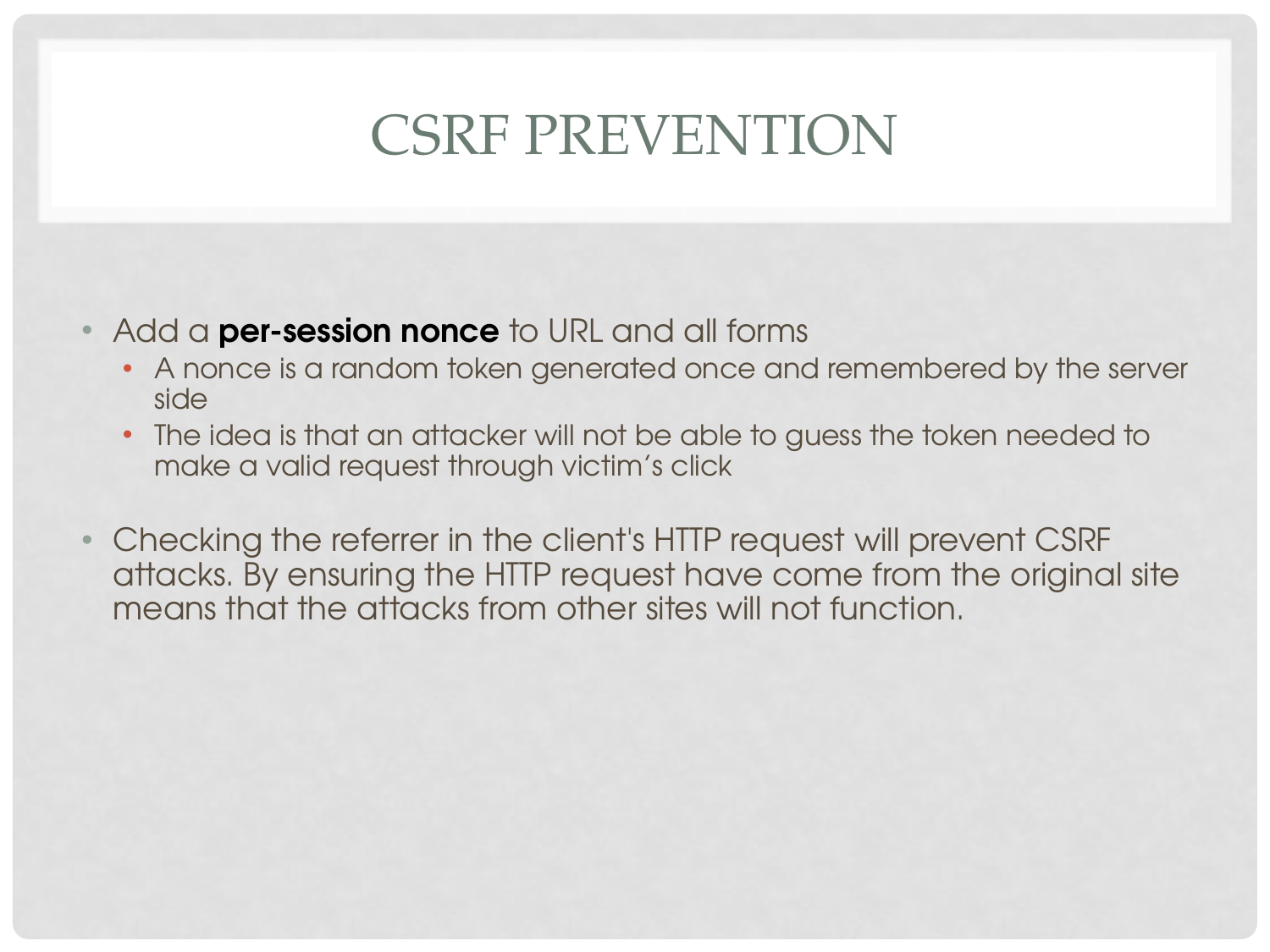

CSRF Prevention
Add a per-session nonce to URL and all forms
A nonce is a random token generated once and remembered by the server side
The idea is that an attacker will not be able to guess the token needed to make a valid request through victim’s click

Checking the referrer in the client's HTTP request will prevent CSRF attacks. By ensuring the HTTP request have come from the original site means that the attacks from other sites will not function.